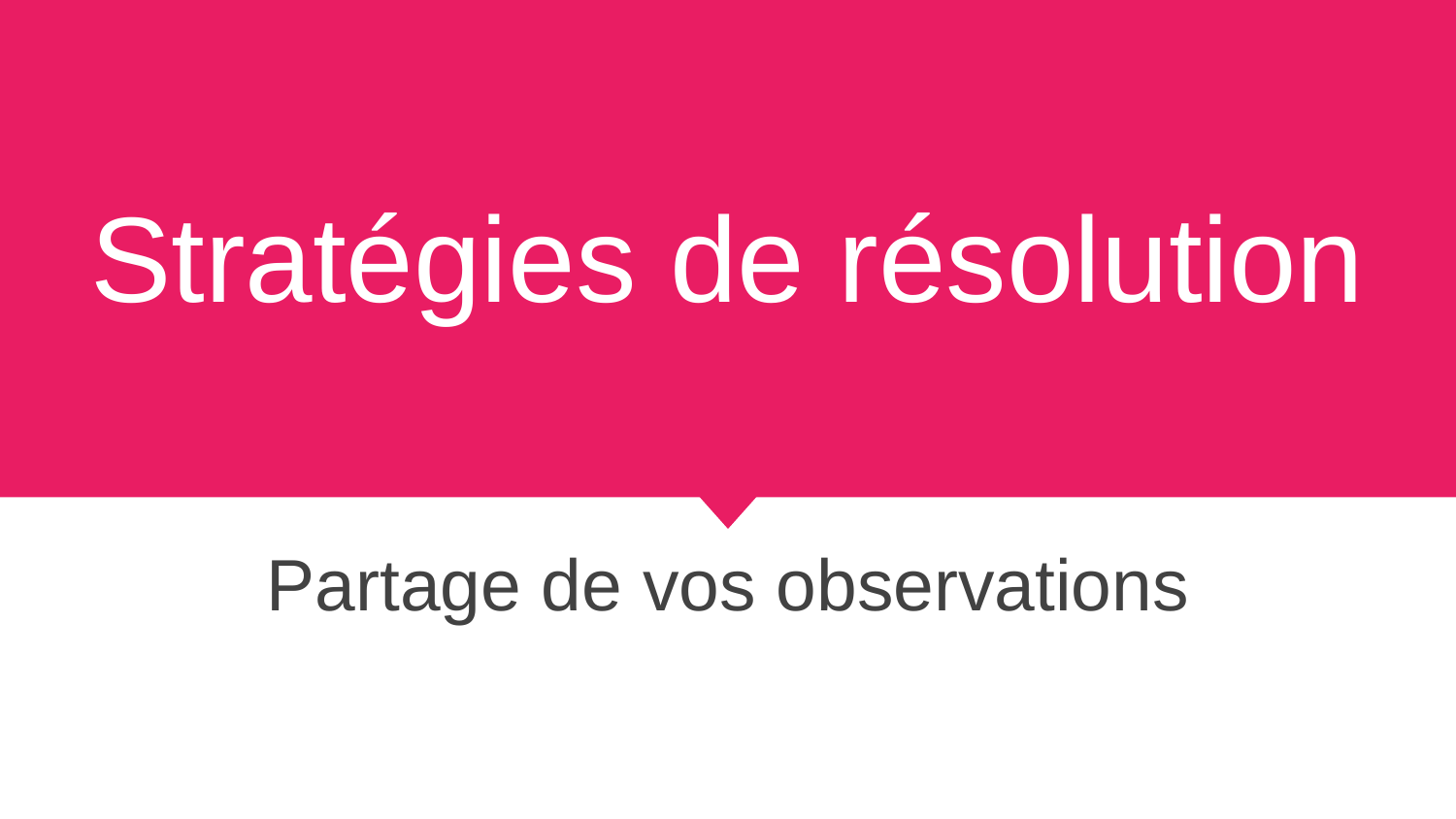

# Stratégies de résolution

Partage de vos observations